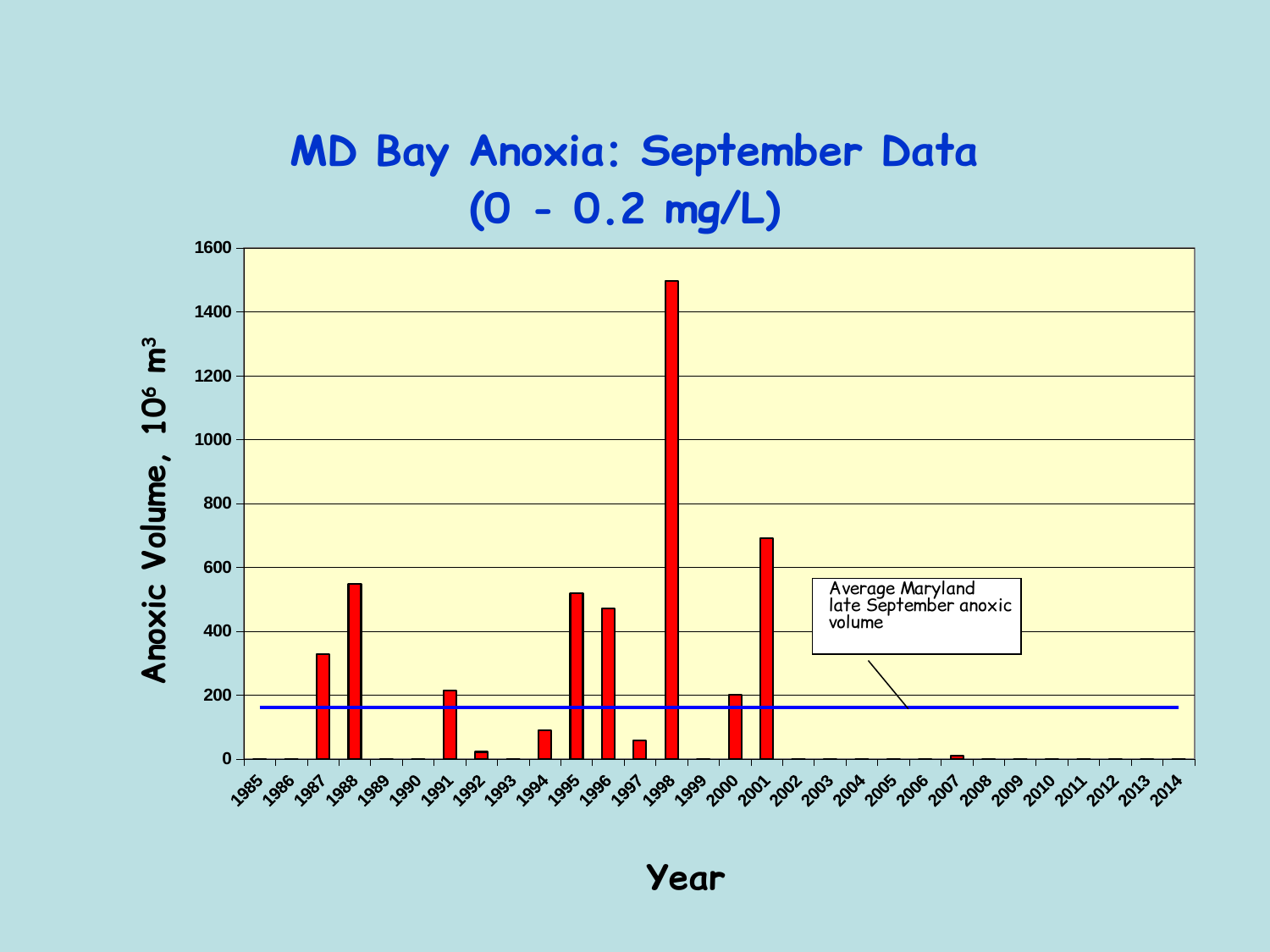

### Chart: MD Bay Anoxia: September Data
(0 - 0.2 mg/L)

| Category |  |  |
|---|---|---|
| 1985 | 0.0 | 160.31034482758648 |
| 1986 | 0.0 | 160.31034482758648 |
| 1987 | 329.0 | 160.31034482758648 |
| 1988 | 547.0 | 160.31034482758648 |
| 1989 | 0.0 | 160.31034482758648 |
| 1990 | 0.0 | 160.31034482758648 |
| 1991 | 213.0 | 160.31034482758648 |
| 1992 | 22.0 | 160.31034482758648 |
| 1993 | 0.0 | 160.31034482758648 |
| 1994 | 90.0 | 160.31034482758648 |
| 1995 | 519.0 | 160.31034482758648 |
| 1996 | 472.0 | 160.31034482758648 |
| 1997 | 57.0 | 160.31034482758648 |
| 1998 | 1498.0 | 160.31034482758648 |
| 1999 | 0.0 | 160.31034482758648 |
| 2000 | 202.0 | 160.31034482758648 |
| 2001 | 691.0 | 160.31034482758648 |
| 2002 | 0.0 | 160.31034482758648 |
| 2003 | 0.0 | 160.31034482758648 |
| 2004 | 0.0 | 160.31034482758648 |
| 2005 | 0.0 | 160.31034482758648 |
| 2006 | 0.0 | 160.31034482758648 |
| 2007 | 9.0 | 160.31034482758648 |
| 2008 | 0.0 | 160.31034482758648 |
| 2009 | 0.0 | 160.31034482758648 |
| 2010 | 0.0 | 160.31034482758648 |
| 2011 | 0.0 | 160.31034482758648 |
| 2012 | 0.0 | 160.31034482758648 |
| 2013 | 0.0 | 160.31034482758648 |
| 2014 | 0.0 | 160.31034482758648 |
Anoxic Volume, 106 m3